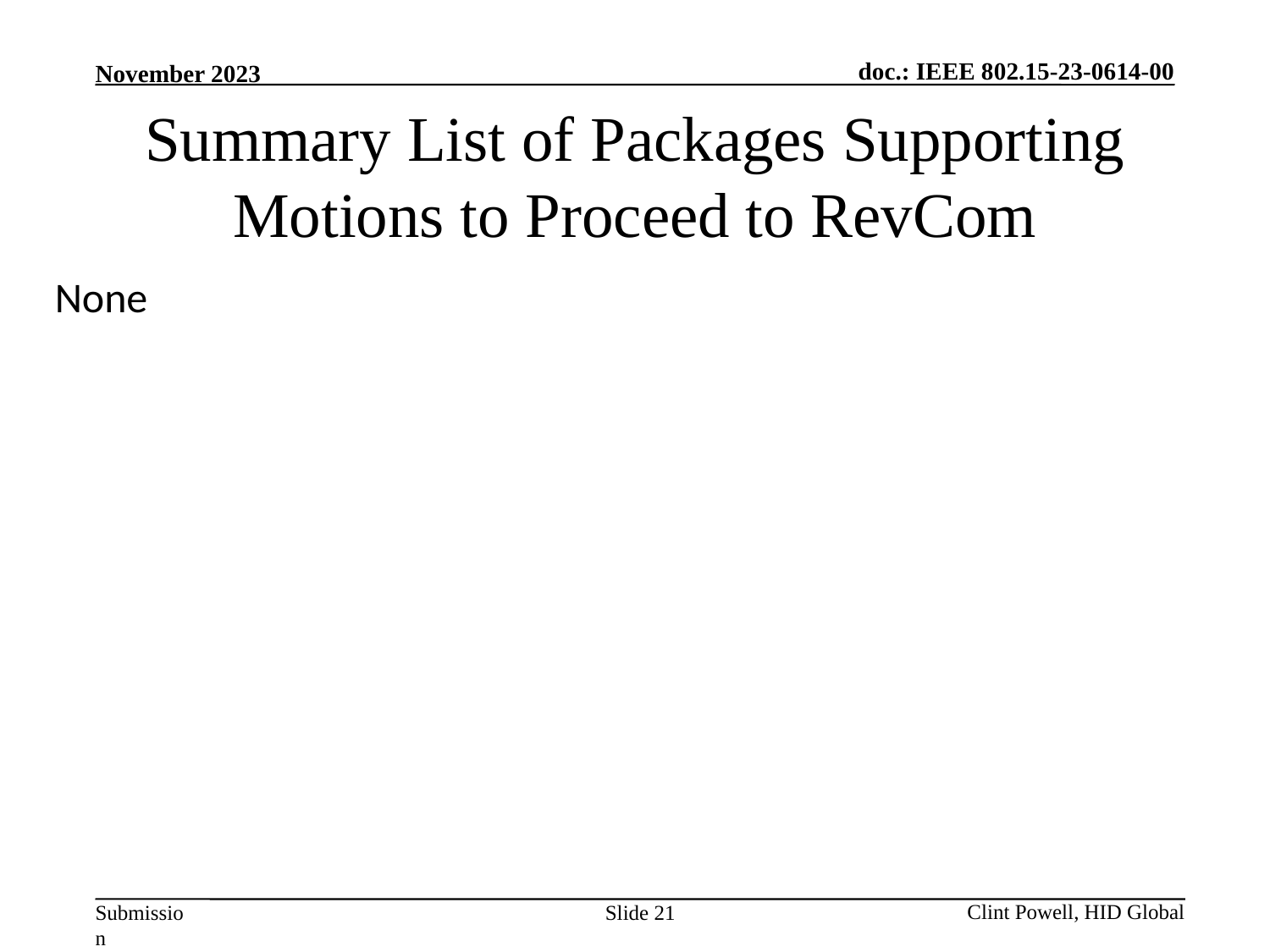

Summary List of Packages Supporting Motions to Proceed to RevCom
None
Slide 21